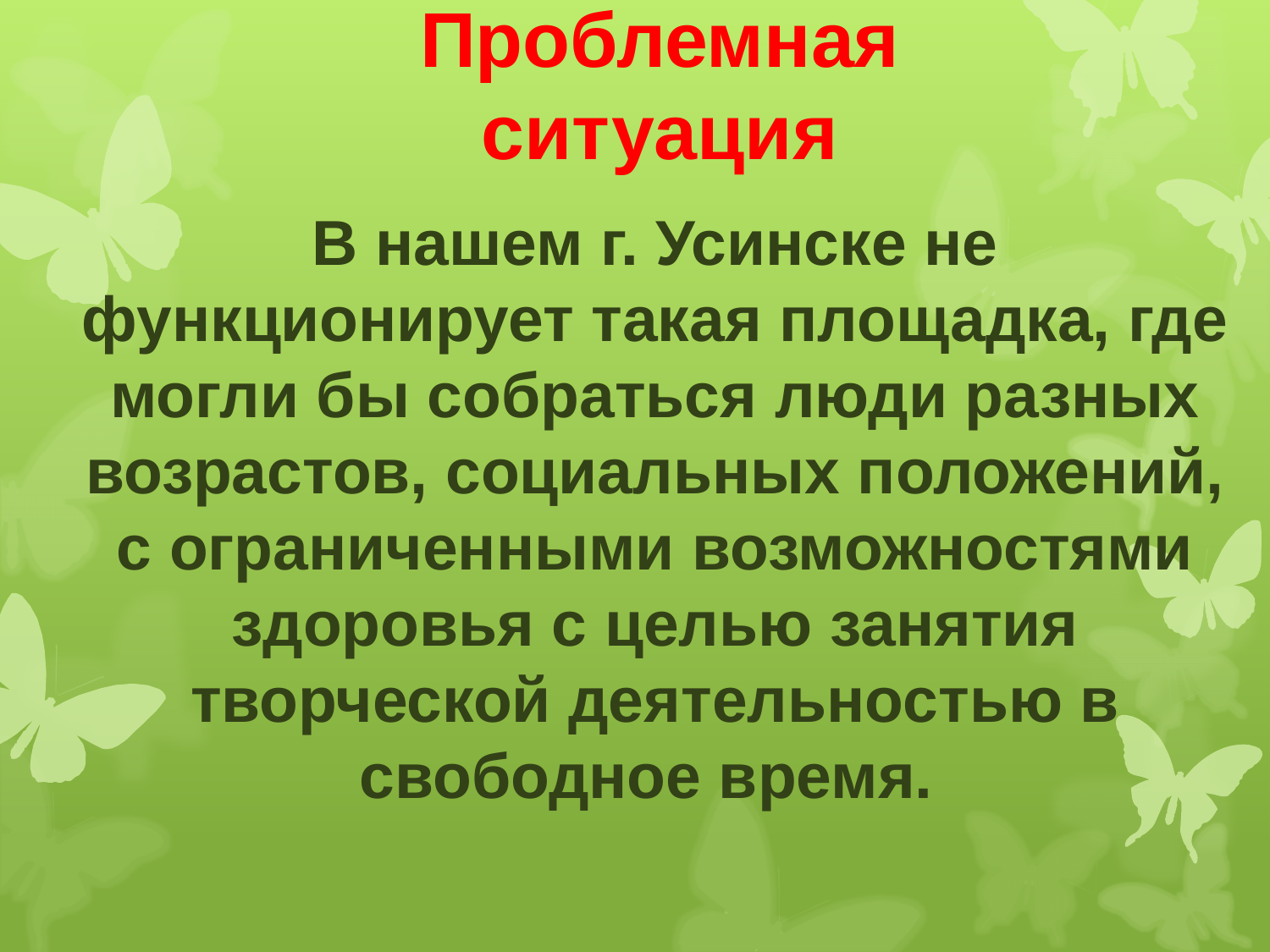

# Проблемная ситуация
В нашем г. Усинске не функционирует такая площадка, где могли бы собраться люди разных возрастов, социальных положений, с ограниченными возможностями здоровья с целью занятия творческой деятельностью в свободное время.